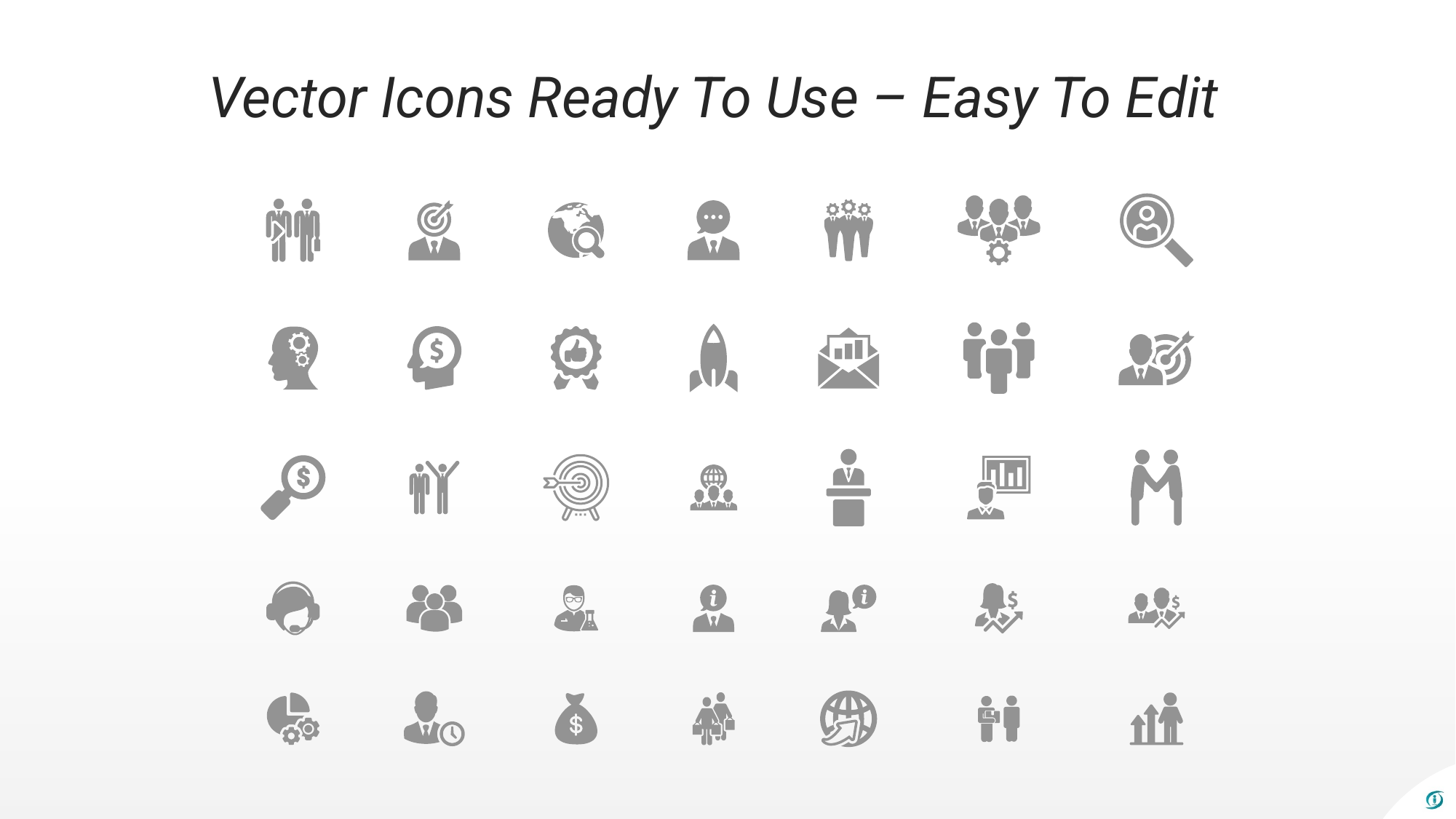

Vector Icons Ready To Use – Easy To Edit